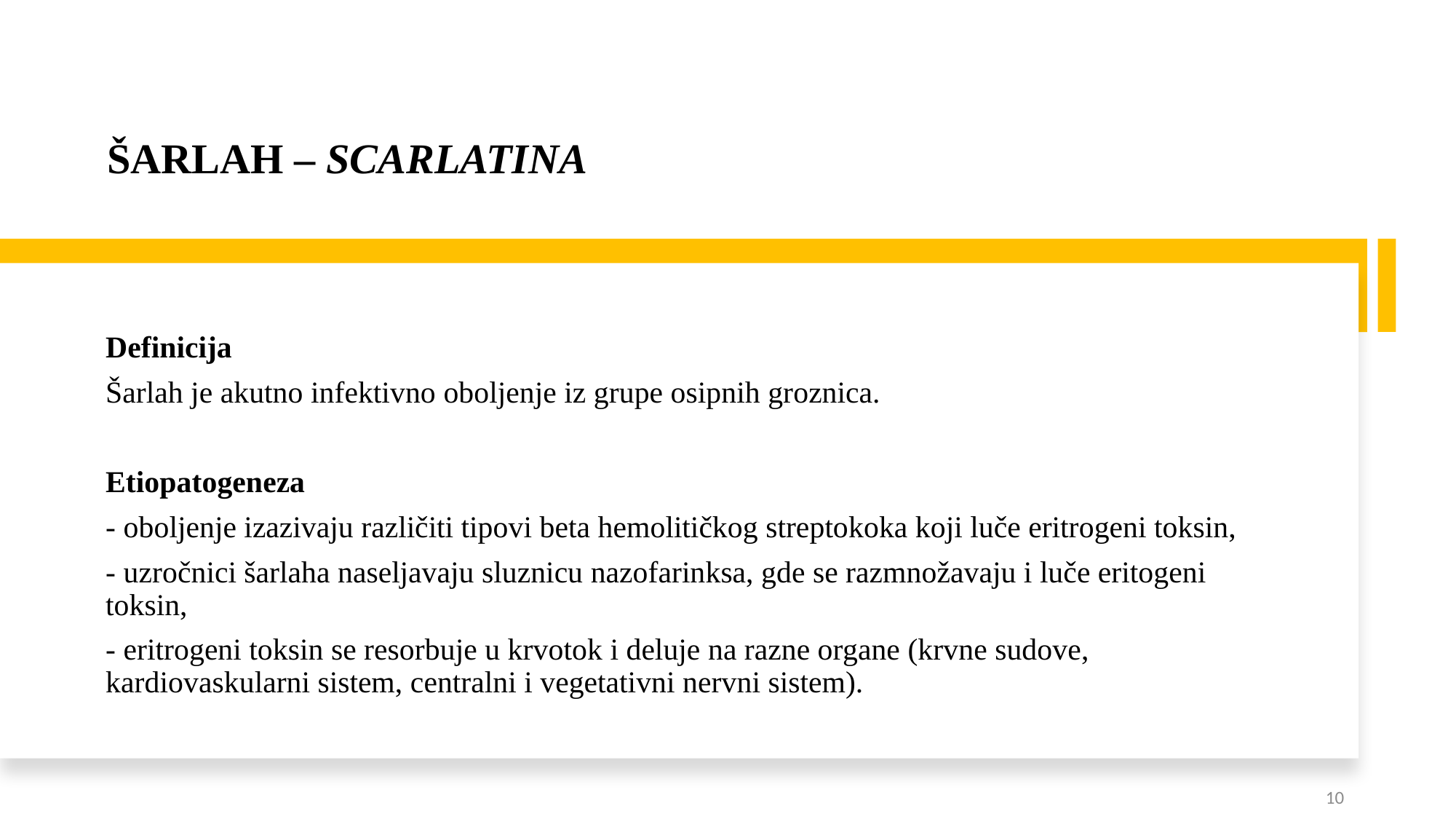

ŠARLAH – SCARLATINA

Definicija
Šarlah je akutno infektivno oboljenje iz grupe osipnih groznica.

Etiopatogeneza
- oboljenje izazivaju različiti tipovi beta hemolitičkog streptokoka koji luče eritrogeni toksin,
- uzročnici šarlaha naseljavaju sluznicu nazofarinksa, gde se razmnožavaju i luče eritogeni toksin,
- eritrogeni toksin se resorbuje u krvotok i deluje na razne organe (krvne sudove, kardiovaskularni sistem, centralni i vegetativni nervni sistem).
10